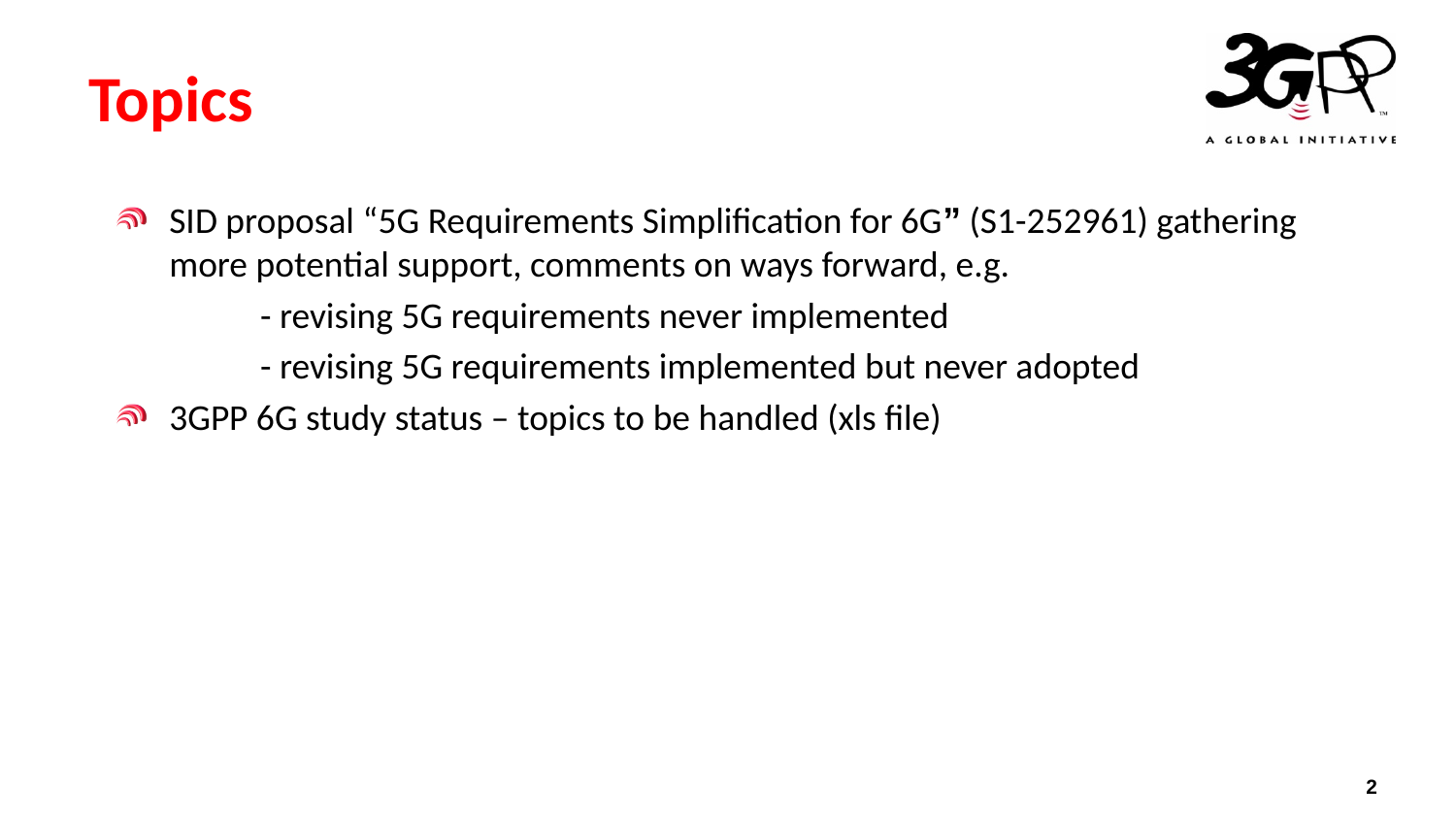

# Topics
SID proposal “5G Requirements Simplification for 6G” (S1-252961) gathering more potential support, comments on ways forward, e.g.
	- revising 5G requirements never implemented
	- revising 5G requirements implemented but never adopted
3GPP 6G study status – topics to be handled (xls file)